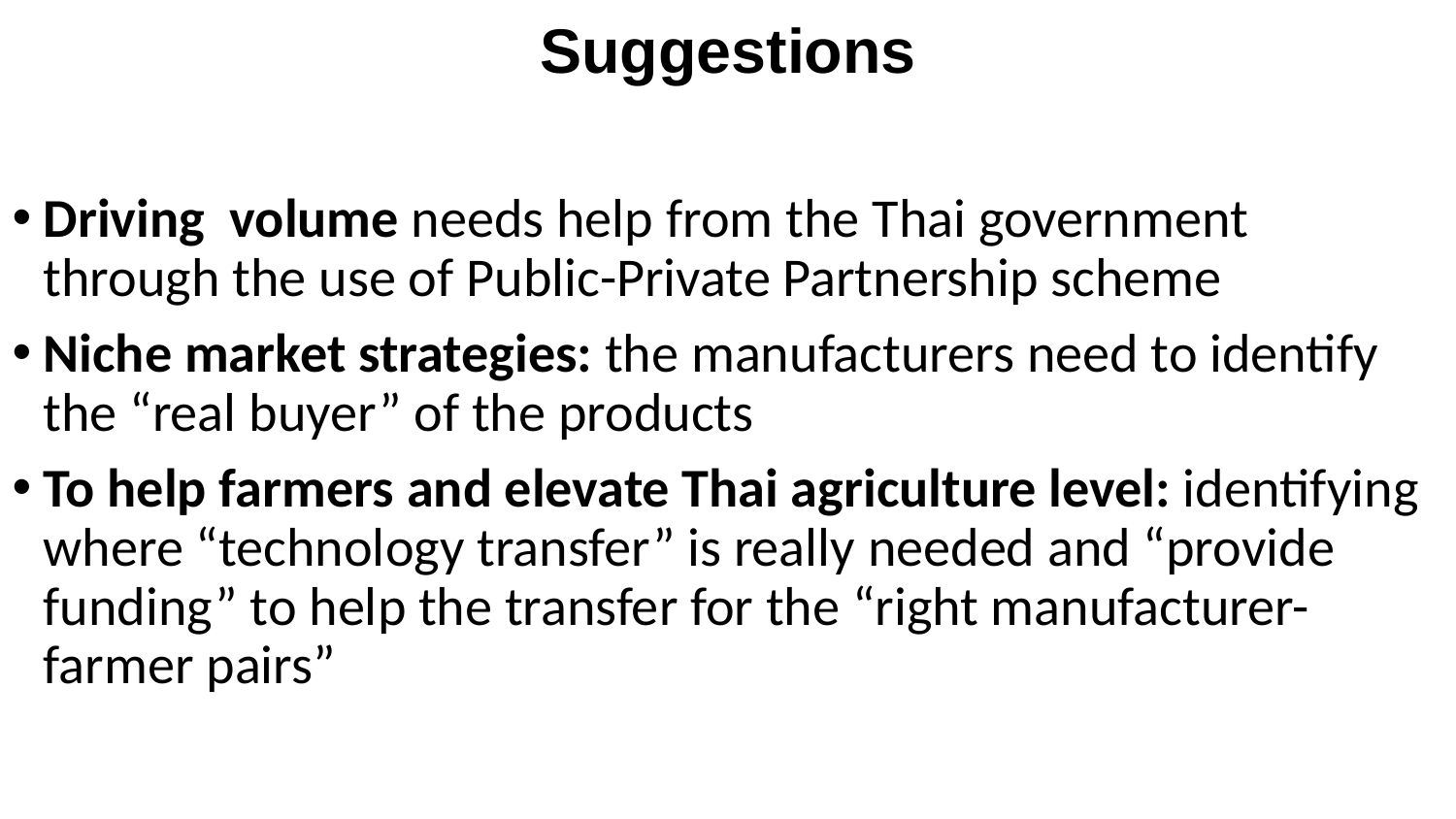

Suggestions
Driving  volume needs help from the Thai government  through the use of Public-Private Partnership scheme
Niche market strategies: the manufacturers need to identify the “real buyer” of the products
To help farmers and elevate Thai agriculture level: identifying where “technology transfer” is really needed and “provide funding” to help the transfer for the “right manufacturer-farmer pairs”